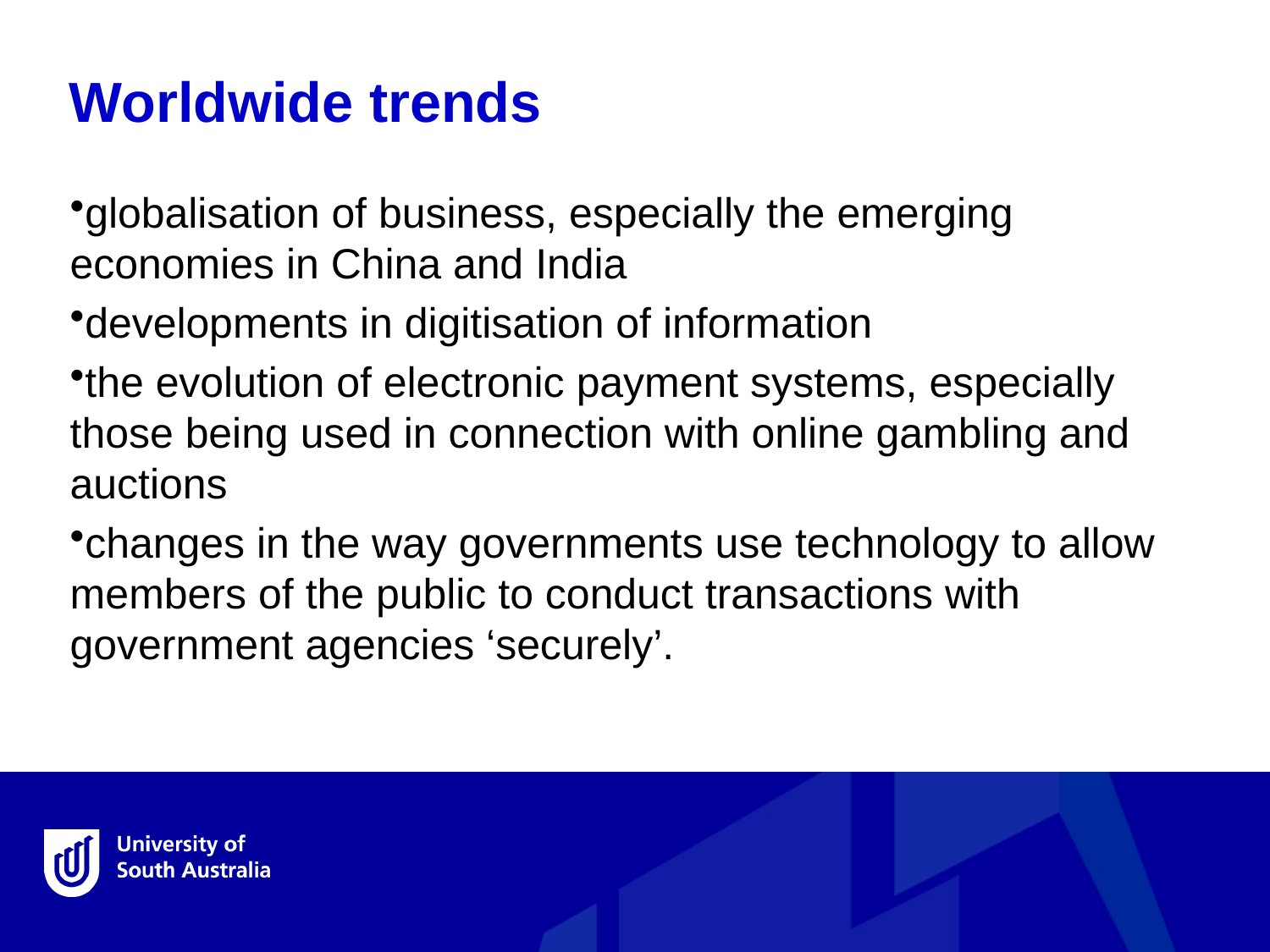

Worldwide trends
globalisation of business, especially the emerging economies in China and India
developments in digitisation of information
the evolution of electronic payment systems, especially those being used in connection with online gambling and auctions
changes in the way governments use technology to allow members of the public to conduct transactions with government agencies ‘securely’.